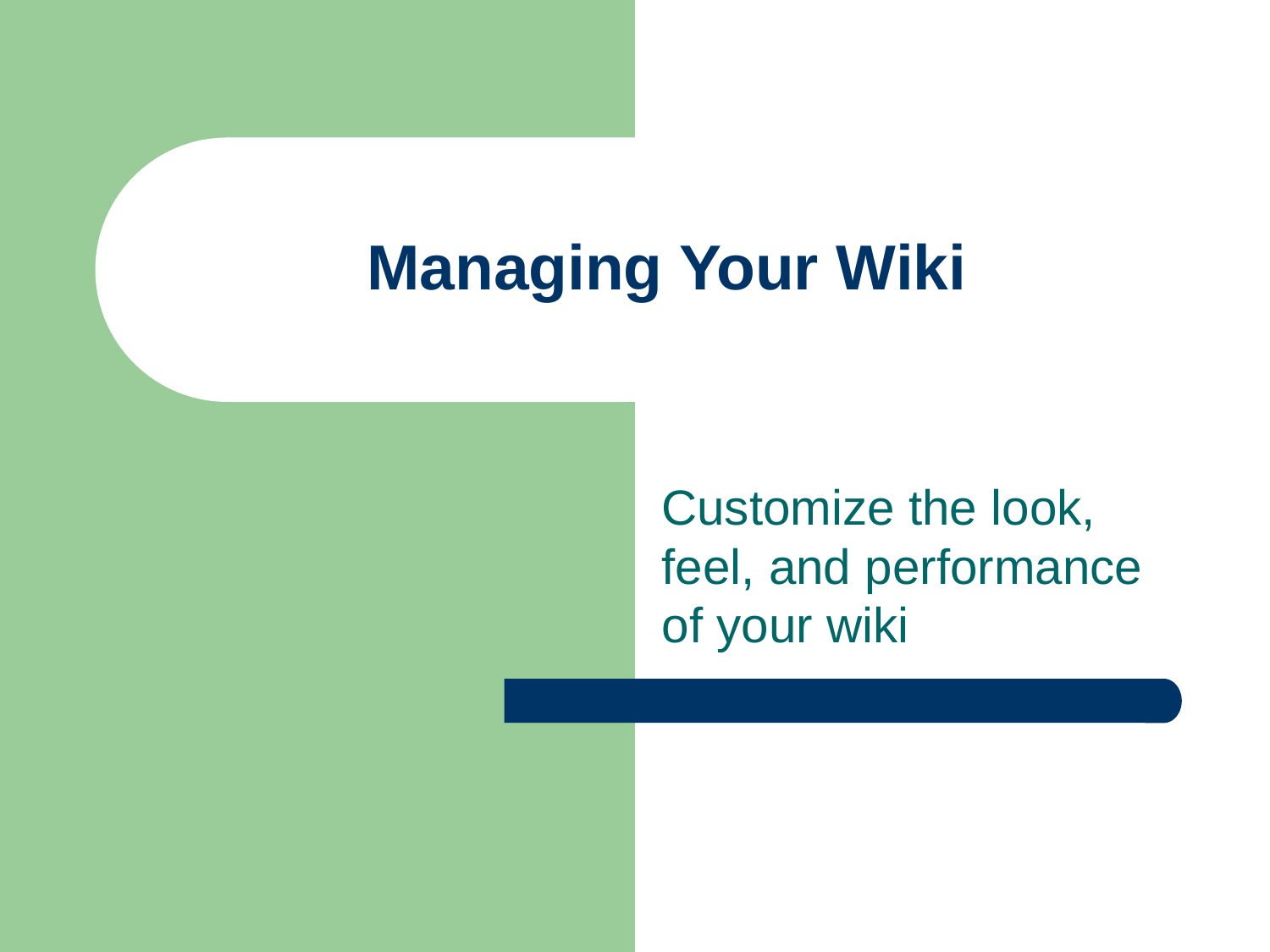

# Managing Your Wiki
Customize the look, feel, and performance of your wiki